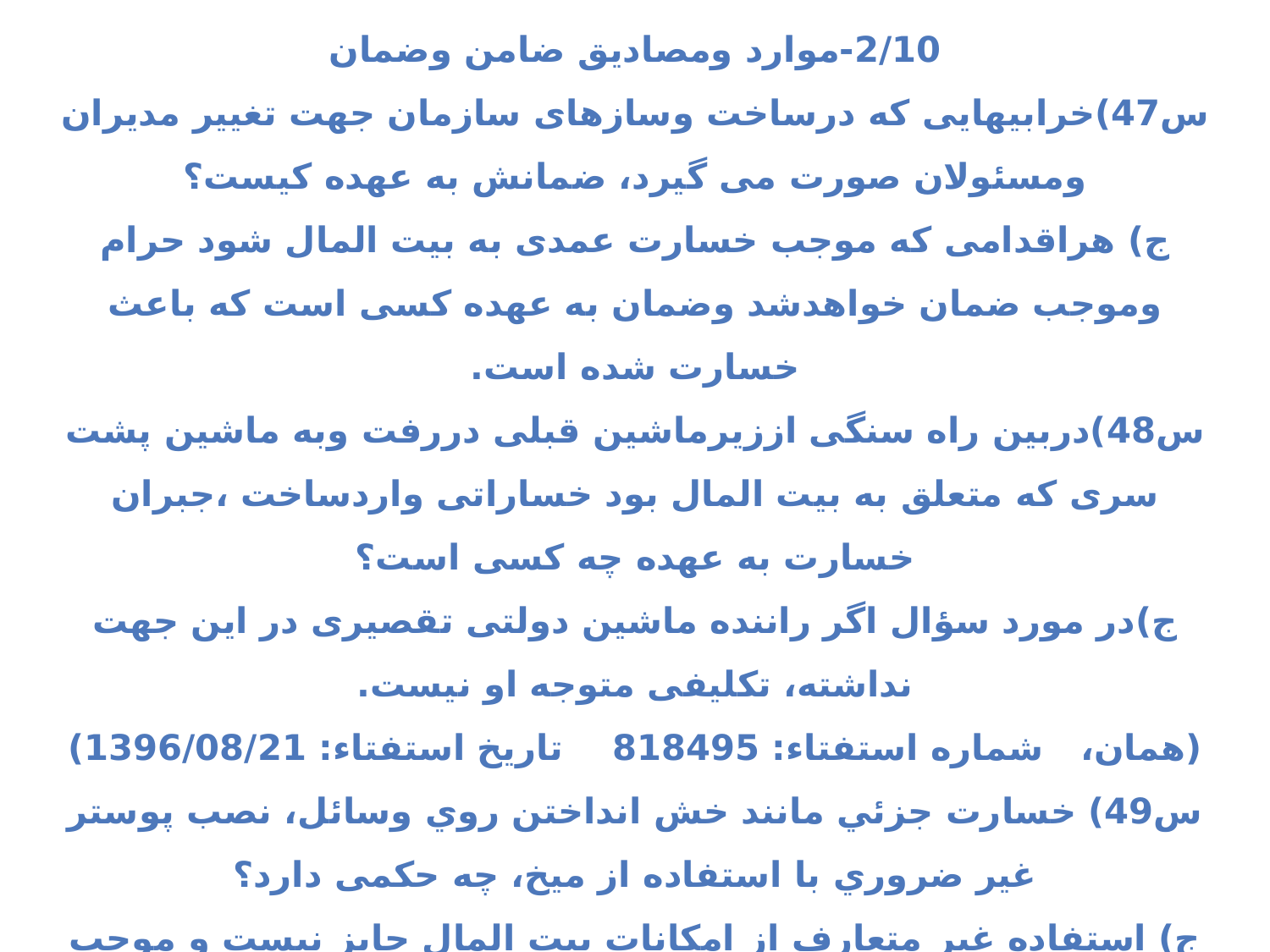

2/10-موارد ومصادیق ضامن وضمان
س47)خرابیهایی که درساخت وسازهای سازمان جهت تغییر مدیران ومسئولان صورت می گیرد، ضمانش به عهده کیست؟
ج) هراقدامی که موجب خسارت عمدی به بیت المال شود حرام وموجب ضمان خواهدشد وضمان به عهده کسی است که باعث خسارت شده است.
س48)دربین راه سنگی اززیرماشین قبلی دررفت وبه ماشین پشت سری که متعلق به بیت المال بود خساراتی واردساخت ،جبران خسارت به عهده چه کسی است؟
ج)در مورد سؤال اگر راننده ماشین دولتی تقصیری در این جهت نداشته، تکلیفی متوجه او نیست.
(همان،   شماره استفتاء: 818495    تاریخ استفتاء: 1396/08/21)
س49) خسارت جزئي مانند خش انداختن روي وسائل، نصب پوستر غير ضروري با استفاده از ميخ، چه حکمی دارد؟
ج) استفاده غير متعارف از امكانات بيت المال جايز نيست و موجب ضمان است هر چند اندك و جزئي باشد.  ( مستفاد از اجوبه س1956)
4)استفاده از شبکه های اجتماعی  که موجلاق و جدایی زن و شوهر شود، جایز نیست   . (استفتاءازدفتر مقام معظم رهبری،29/11/1394)
5) دیدن فیلمهای مستهجن توسط زن وشوهر  که موجب تحری شهوت شود، جایز نیست. (اجوبه،س1200)
6) اگر استفاده از فضای مجازی، شبکه های اجتماعی و بازیهای اینترنتی، موجب اذیت و آزار والدین شود، حرام و گناه است.